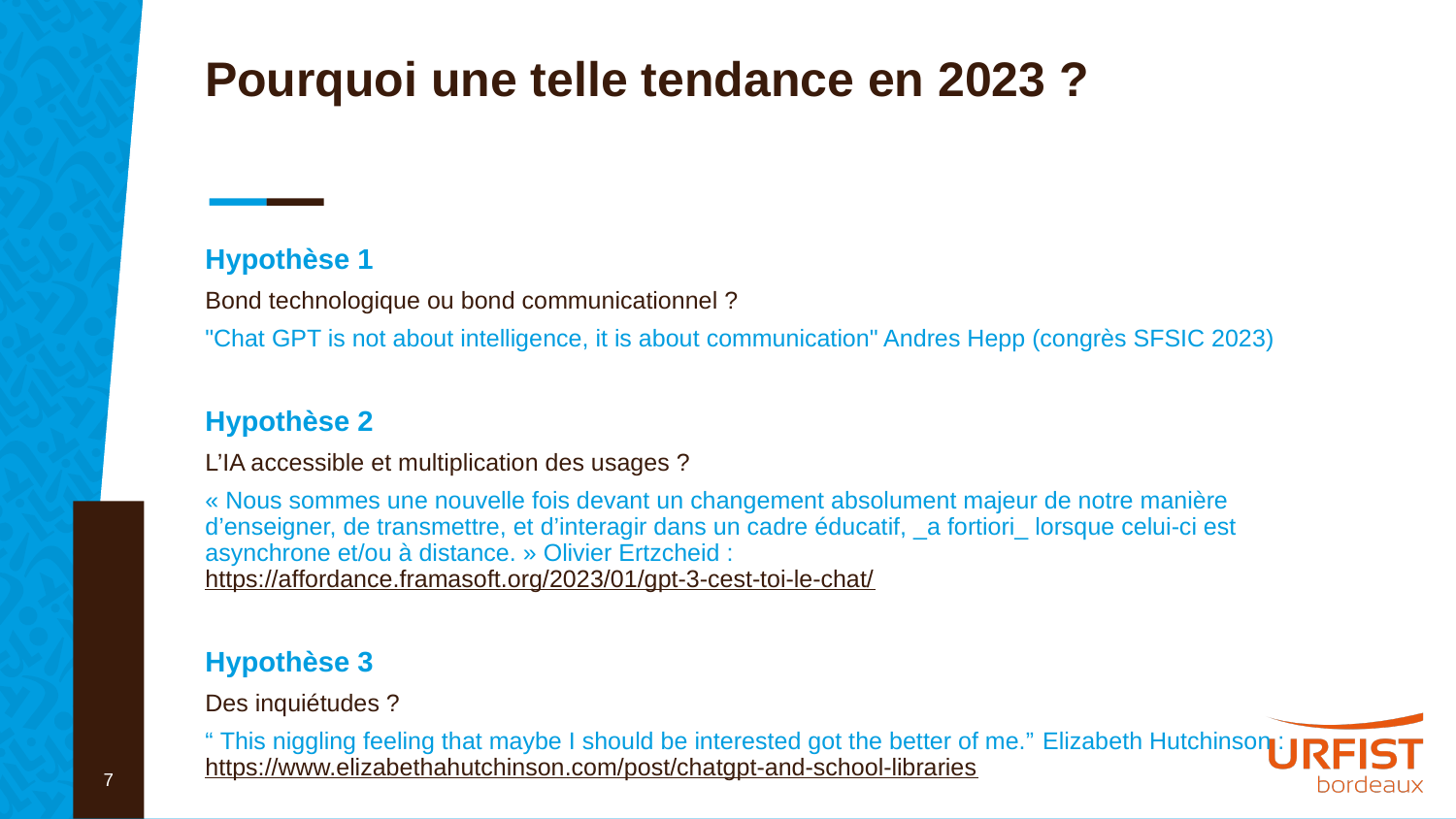

# Pourquoi une telle tendance en 2023 ?
Hypothèse 1
Bond technologique ou bond communicationnel ?
"Chat GPT is not about intelligence, it is about communication" Andres Hepp (congrès SFSIC 2023)

Hypothèse 2
L’IA accessible et multiplication des usages ?
« Nous sommes une nouvelle fois devant un changement absolument majeur de notre manière d’enseigner, de transmettre, et d’interagir dans un cadre éducatif, _a fortiori_ lorsque celui-ci est asynchrone et/ou à distance. » Olivier Ertzcheid : https://affordance.framasoft.org/2023/01/gpt-3-cest-toi-le-chat/

Hypothèse 3
Des inquiétudes ?
“ This niggling feeling that maybe I should be interested got the better of me.” Elizabeth Hutchinson : https://www.elizabethahutchinson.com/post/chatgpt-and-school-libraries

7